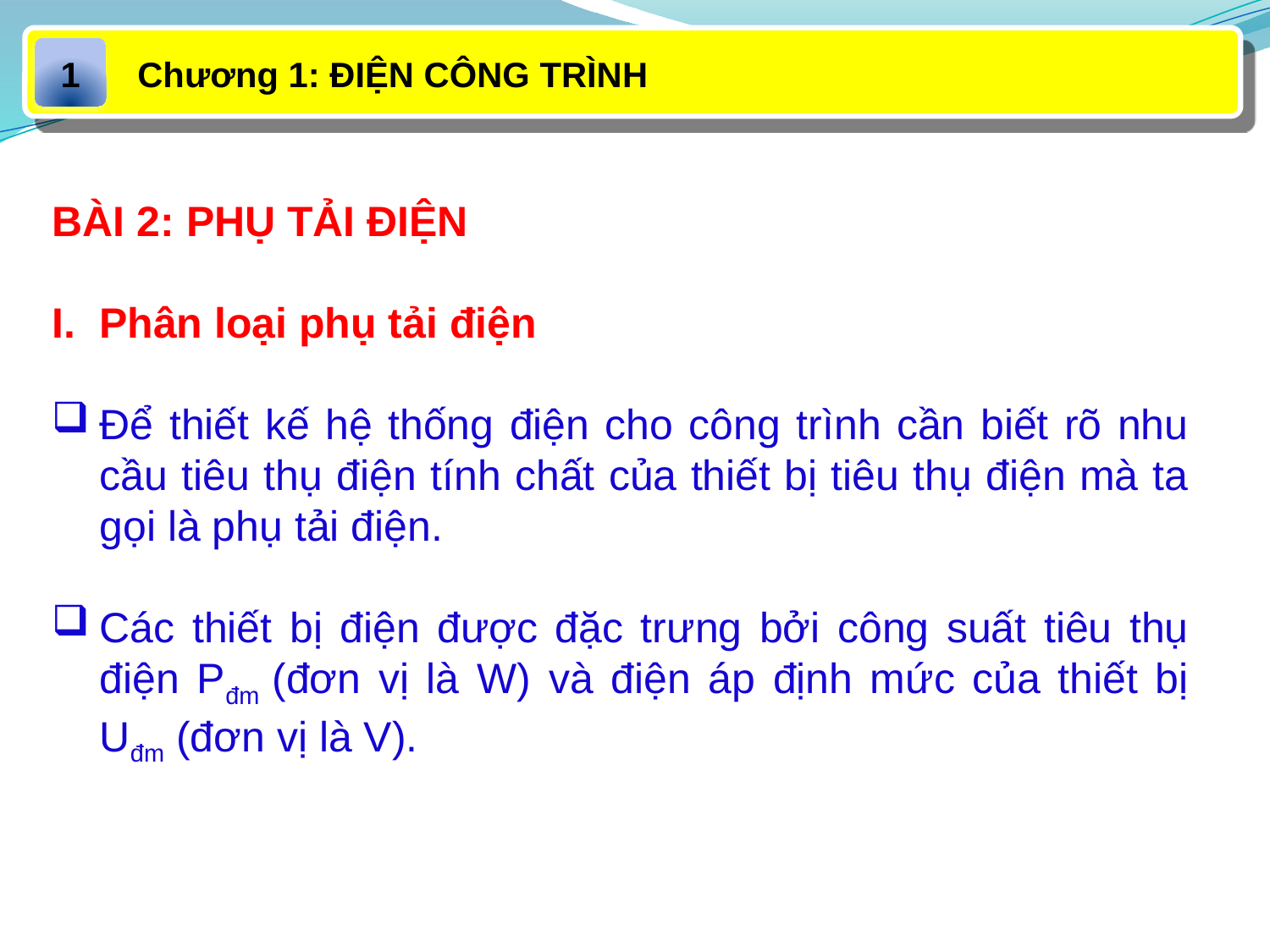

Chương 1: ĐIỆN CÔNG TRÌNH
1

BÀI 2: PHỤ TẢI ĐIỆN

I.  Phân loại phụ tải điện

Để thiết kế hệ thống điện cho công trình cần biết rõ nhu cầu tiêu thụ điện tính chất của thiết bị tiêu thụ điện mà ta gọi là phụ tải điện.

Các thiết bị điện được đặc trưng bởi công suất tiêu thụ điện Pđm (đơn vị là W) và điện áp định mức của thiết bị Uđm (đơn vị là V).